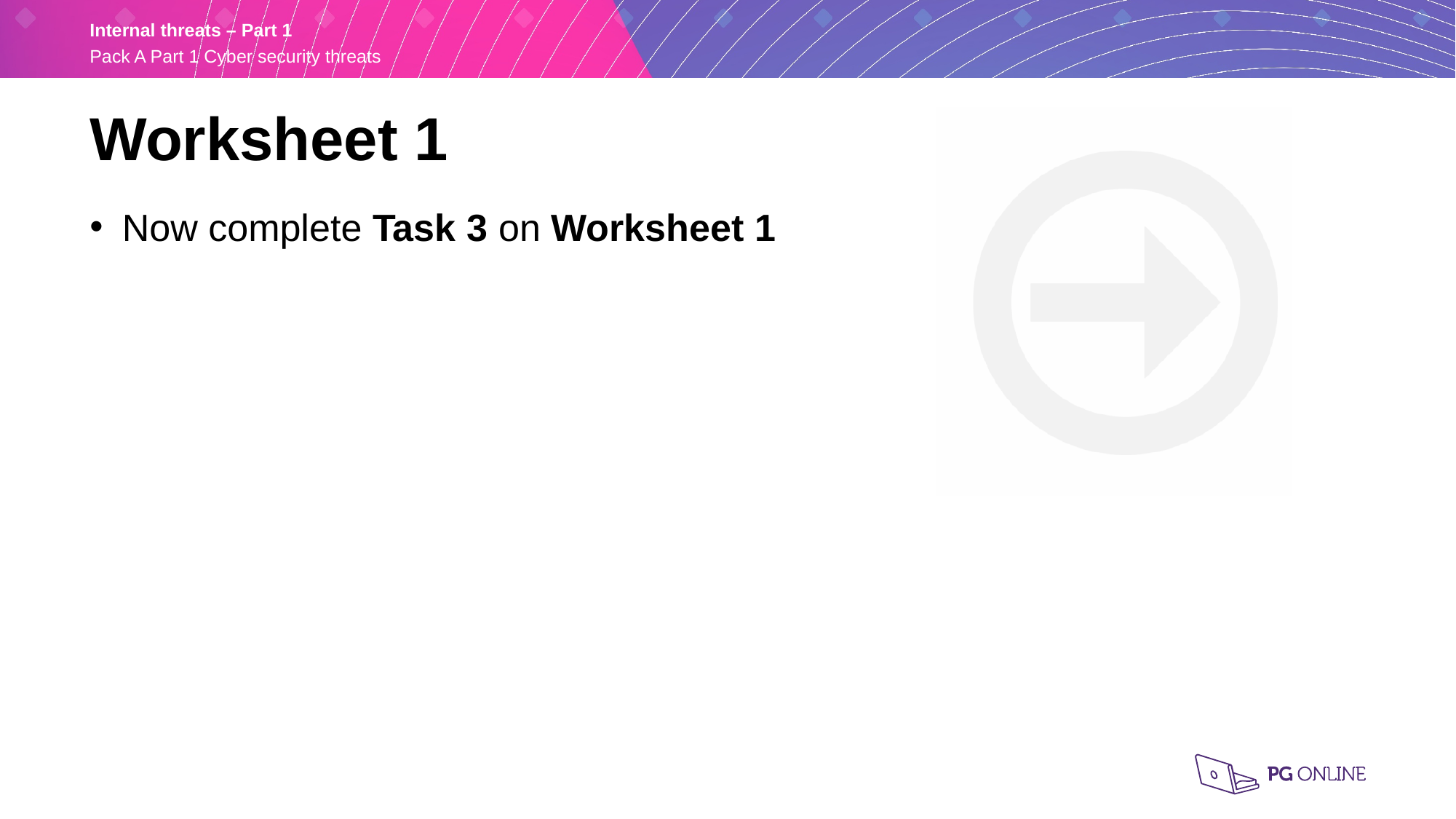

Worksheet 1
Now complete Task 3 on Worksheet 1